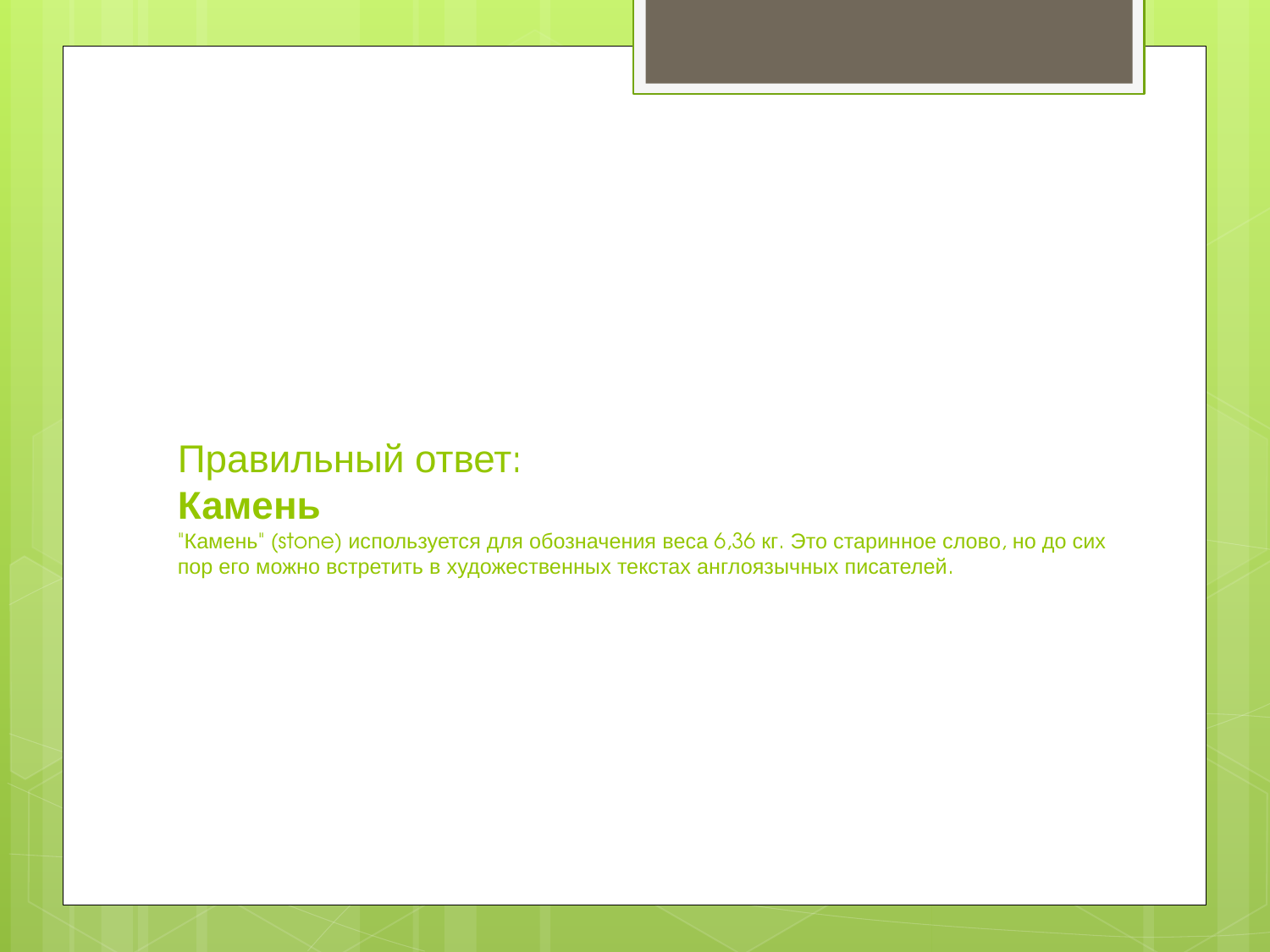

# Правильный ответ: Камень "Камень" (stone) используется для обозначения веса 6,36 кг. Это старинное слово, но до сих пор его можно встретить в художественных текстах англоязычных писателей.